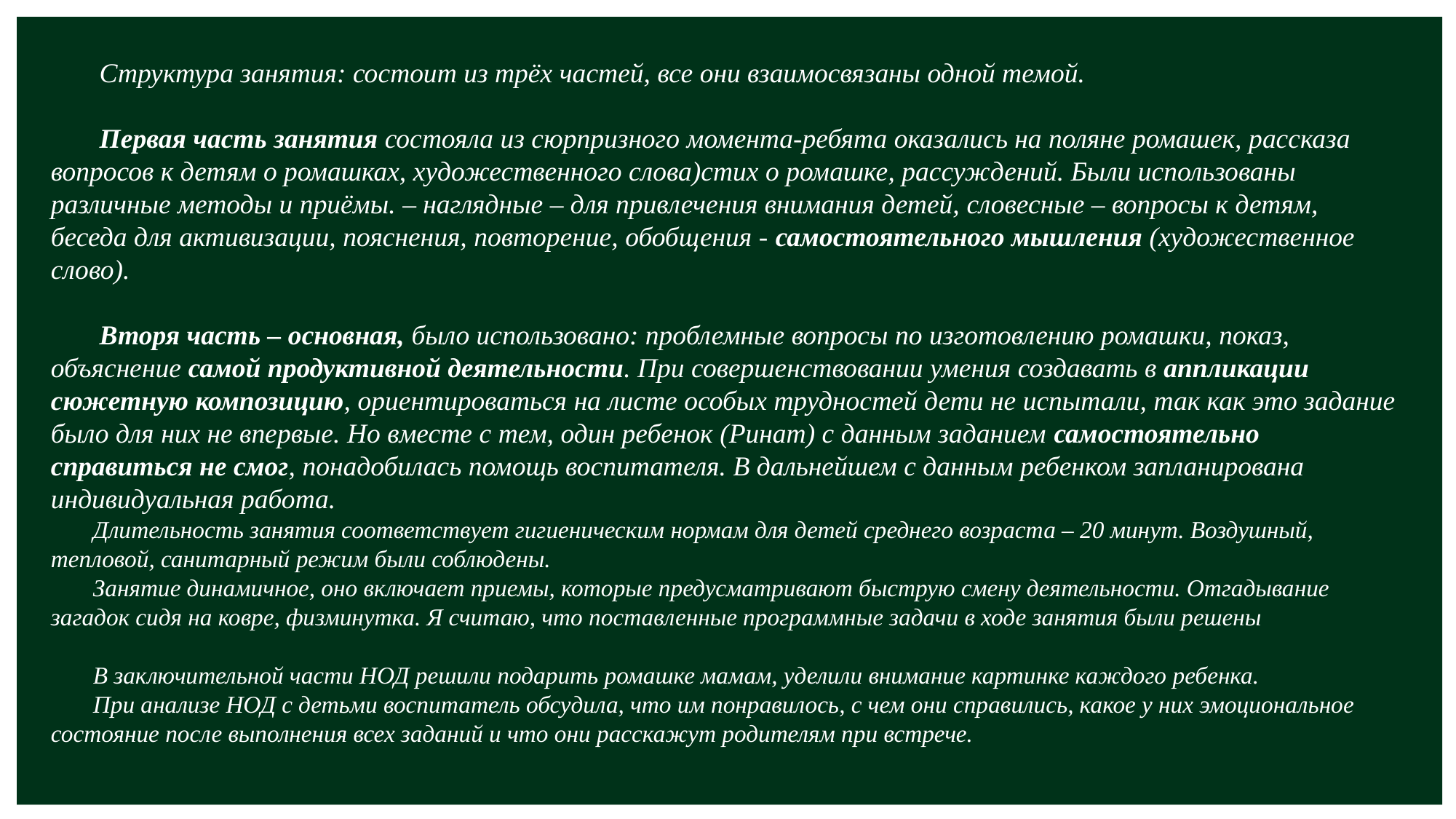

Структура занятия: состоит из трёх частей, все они взаимосвязаны одной темой.

       Первая часть занятия состояла из сюрпризного момента-ребята оказались на поляне ромашек, рассказа вопросов к детям о ромашках, художественного слова)стих о ромашке, рассуждений. Были использованы различные методы и приёмы. – наглядные – для привлечения внимания детей, словесные – вопросы к детям, беседа для активизации, пояснения, повторение, обобщения - самостоятельного мышления (художественное слово).

       Вторя часть – основная, было использовано: проблемные вопросы по изготовлению ромашки, показ, объяснение самой продуктивной деятельности. При совершенствовании умения создавать в аппликации сюжетную композицию, ориентироваться на листе особых трудностей дети не испытали, так как это задание было для них не впервые. Но вместе с тем, один ребенок (Ринат) с данным заданием самостоятельно справиться не смог, понадобилась помощь воспитателя. В дальнейшем с данным ребенком запланирована индивидуальная работа.
       Длительность занятия соответствует гигиеническим нормам для детей среднего возраста – 20 минут. Воздушный, тепловой, санитарный режим были соблюдены.
       Занятие динамичное, оно включает приемы, которые предусматривают быструю смену деятельности. Отгадывание загадок сидя на ковре, физминутка. Я считаю, что поставленные программные задачи в ходе занятия были решены

       В заключительной части НОД решили подарить ромашке мамам, уделили внимание картинке каждого ребенка.
       При анализе НОД с детьми воспитатель обсудила, что им понравилось, с чем они справились, какое у них эмоциональное состояние после выполнения всех заданий и что они расскажут родителям при встрече.